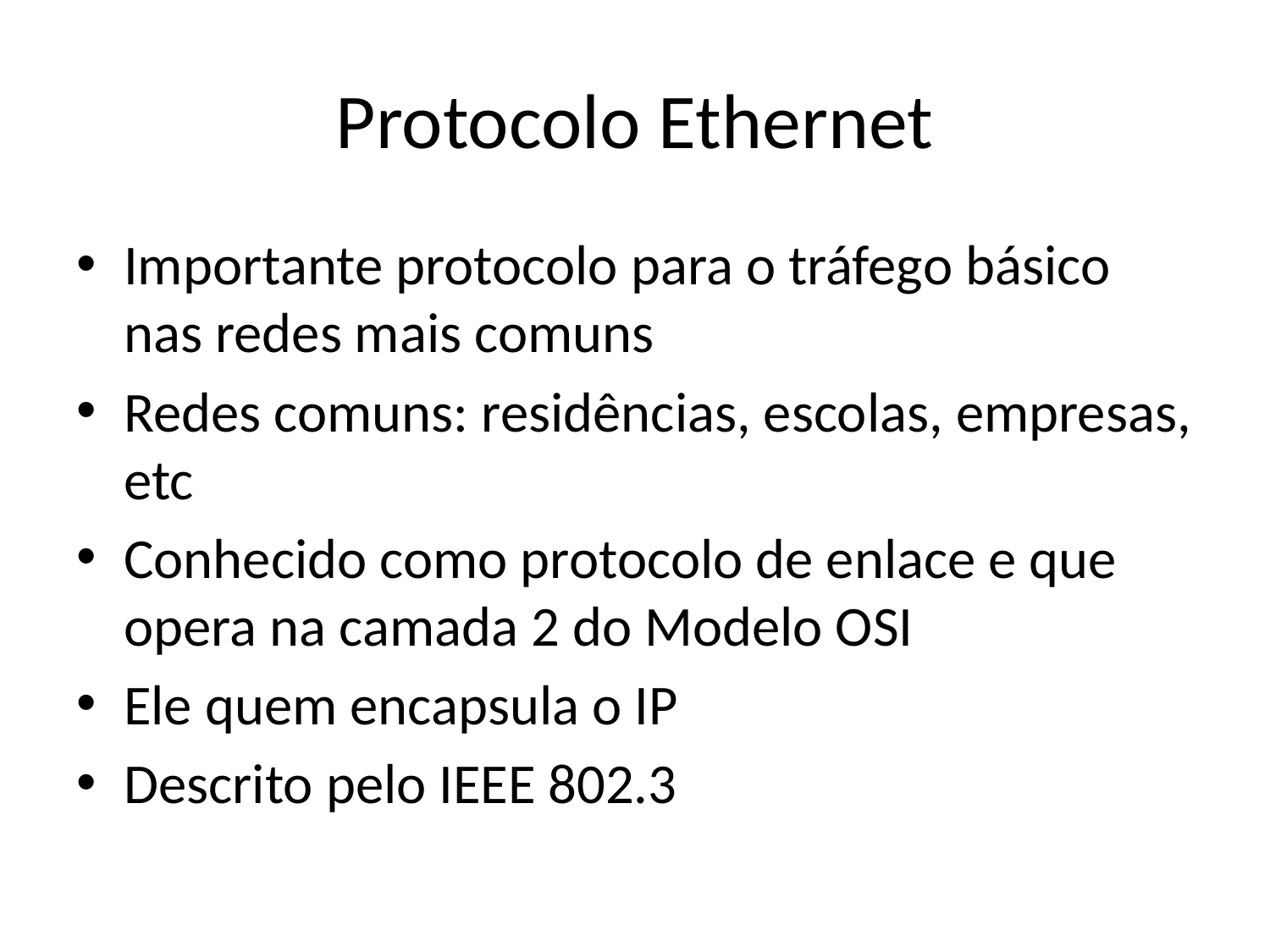

# Protocolo Ethernet
Importante protocolo para o tráfego básico nas redes mais comuns
Redes comuns: residências, escolas, empresas, etc
Conhecido como protocolo de enlace e que opera na camada 2 do Modelo OSI
Ele quem encapsula o IP
Descrito pelo IEEE 802.3